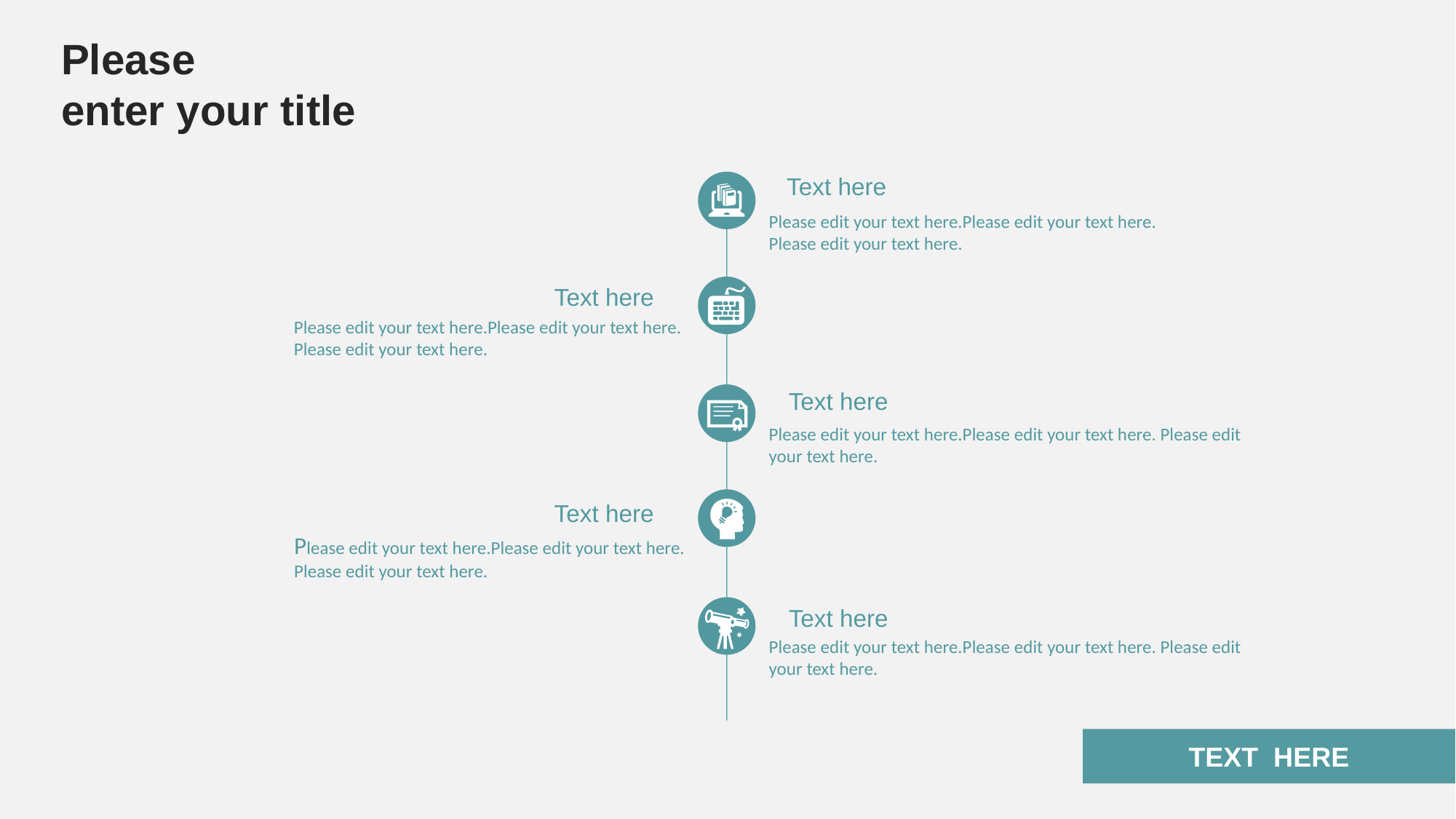

Please
enter your title

Text here
Please edit your text here.Please edit your text here. Please edit your text here.

Text here
Please edit your text here.Please edit your text here. Please edit your text here.

Text here
Please edit your text here.Please edit your text here. Please edit your text here.

Text here
Please edit your text here.Please edit your text here. Please edit your text here.

Text here
Please edit your text here.Please edit your text here. Please edit your text here.

TEXT  HERE